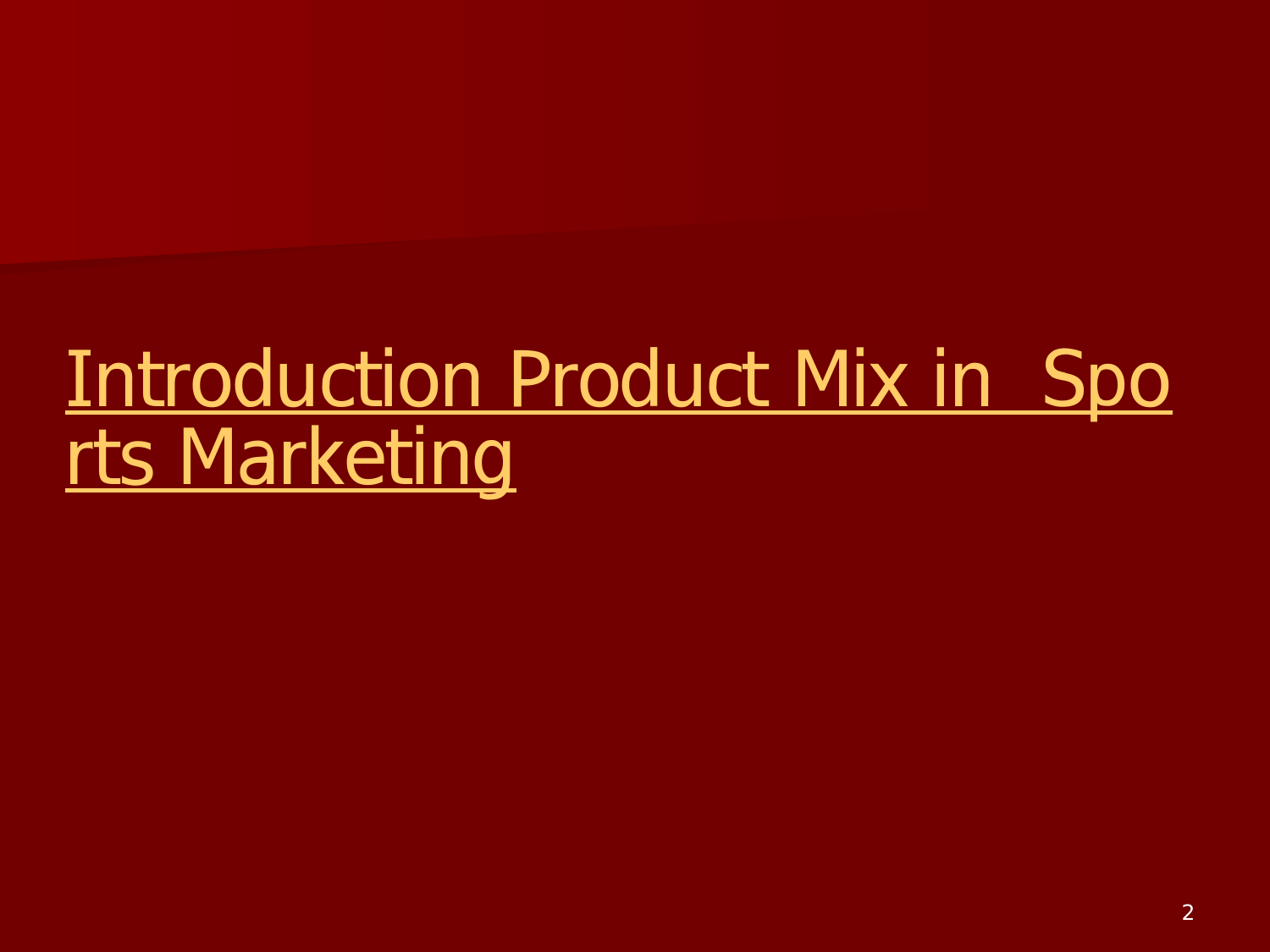

# Introduction Product Mix in  Sports Marketing
2